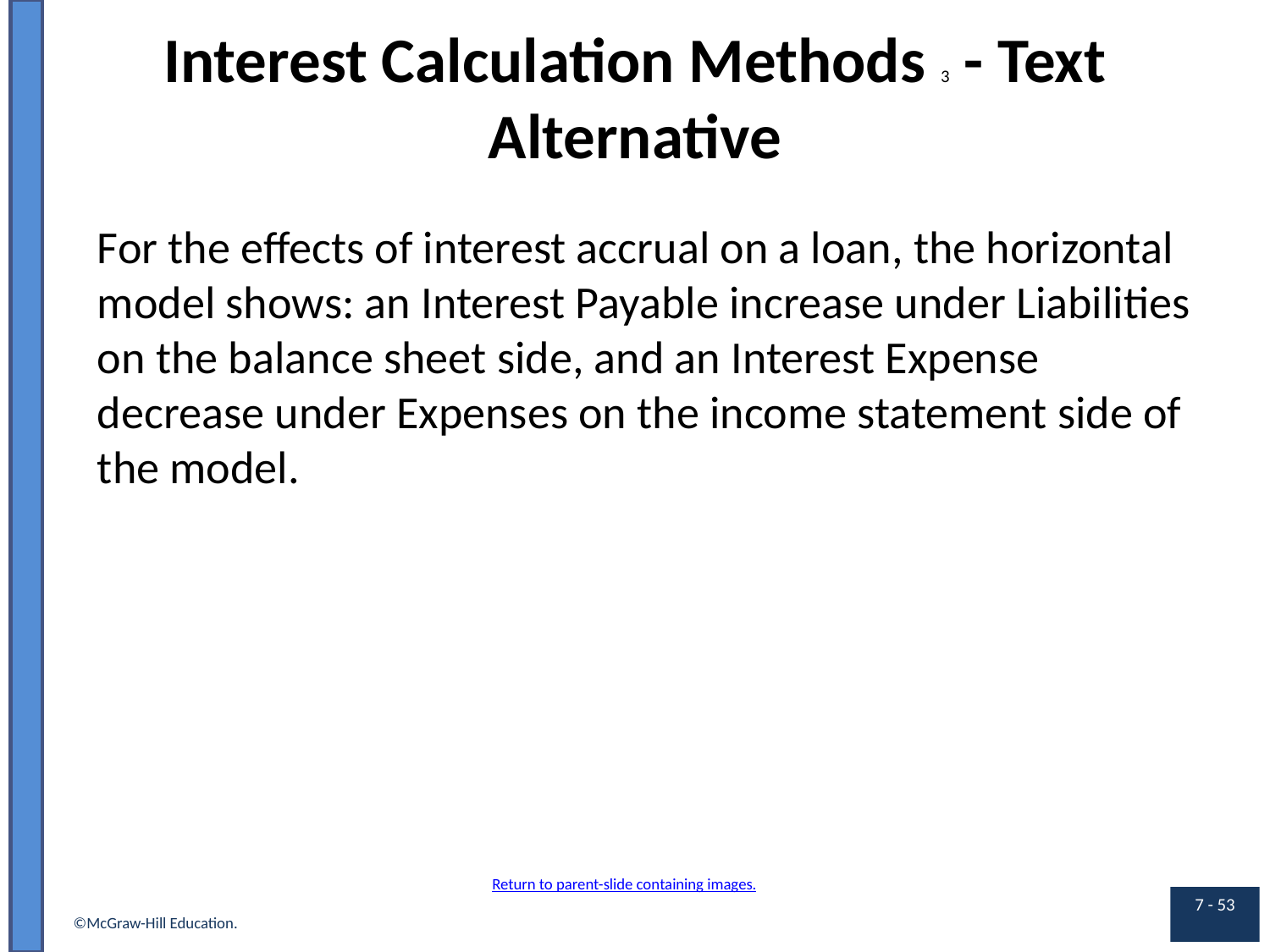

# Interest Calculation Methods 3 - Text Alternative
For the effects of interest accrual on a loan, the horizontal model shows: an Interest Payable increase under Liabilities on the balance sheet side, and an Interest Expense decrease under Expenses on the income statement side of the model.
Return to parent-slide containing images.